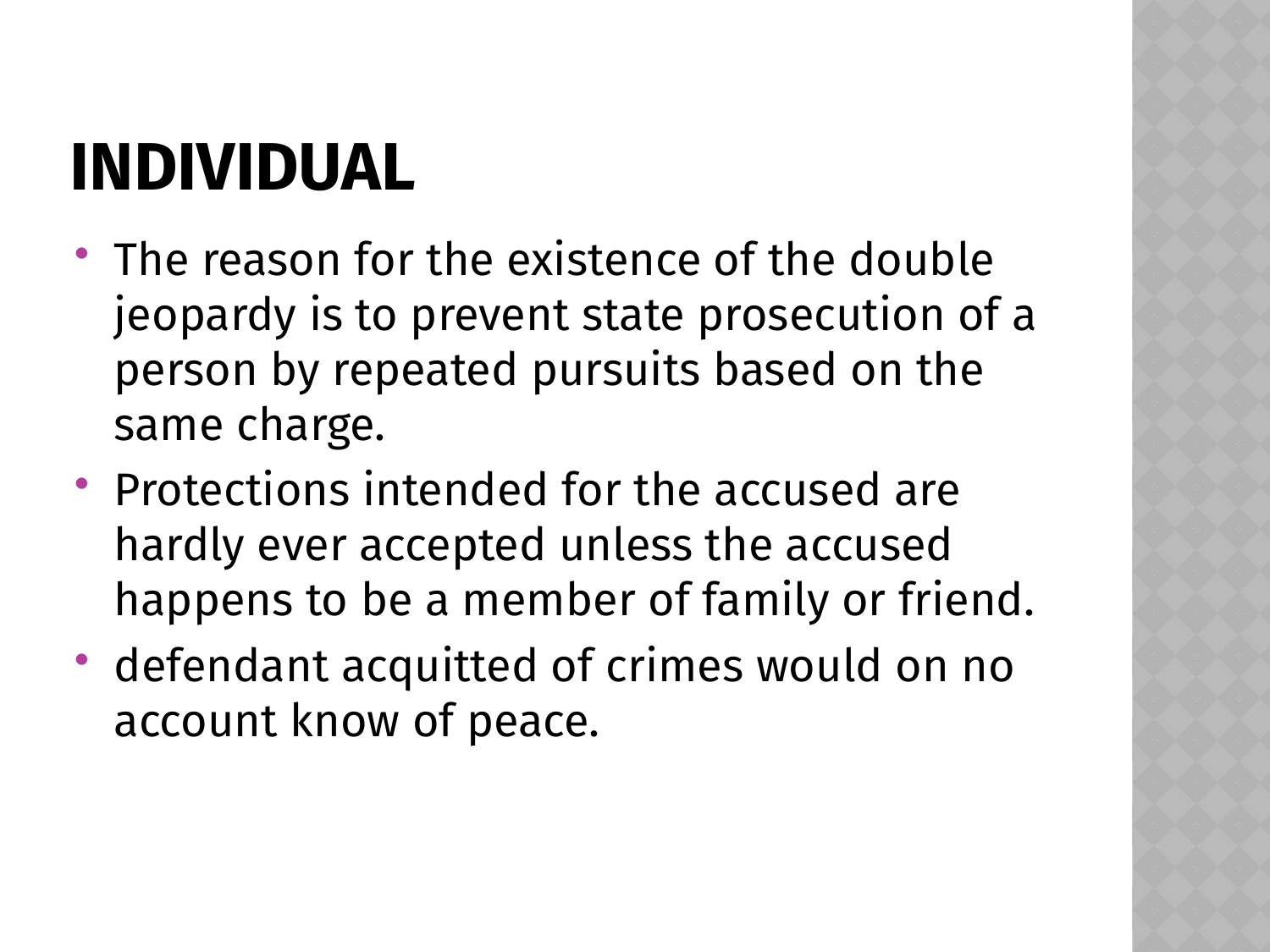

# Individual
The reason for the existence of the double jeopardy is to prevent state prosecution of a person by repeated pursuits based on the same charge.
Protections intended for the accused are hardly ever accepted unless the accused happens to be a member of family or friend.
defendant acquitted of crimes would on no account know of peace.